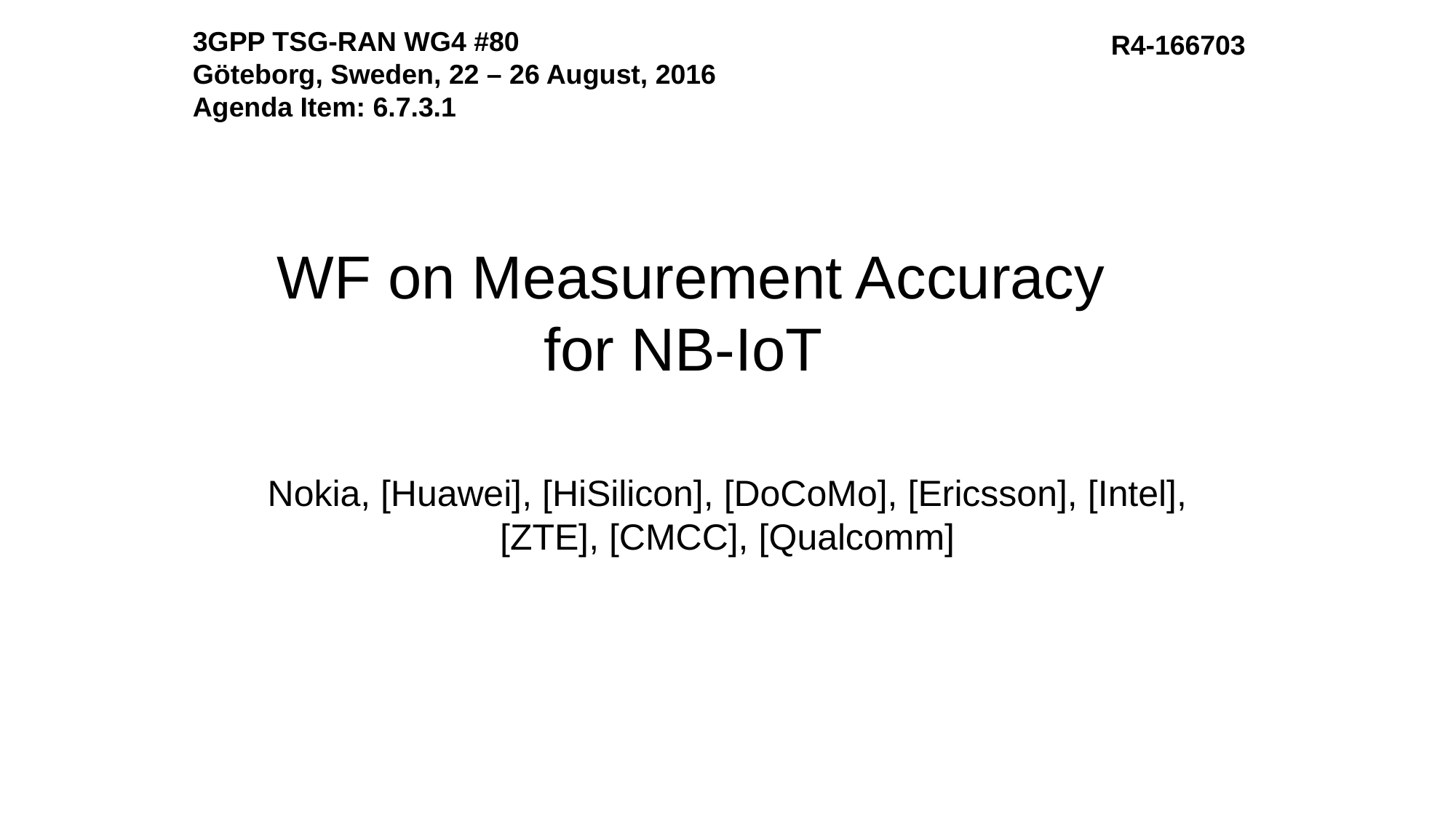

3GPP TSG-RAN WG4 #80
Göteborg, Sweden, 22 – 26 August, 2016
Agenda Item: 6.7.3.1
R4-166703
# WF on Measurement Accuracy for NB-IoT
Nokia, [Huawei], [HiSilicon], [DoCoMo], [Ericsson], [Intel], [ZTE], [CMCC], [Qualcomm]